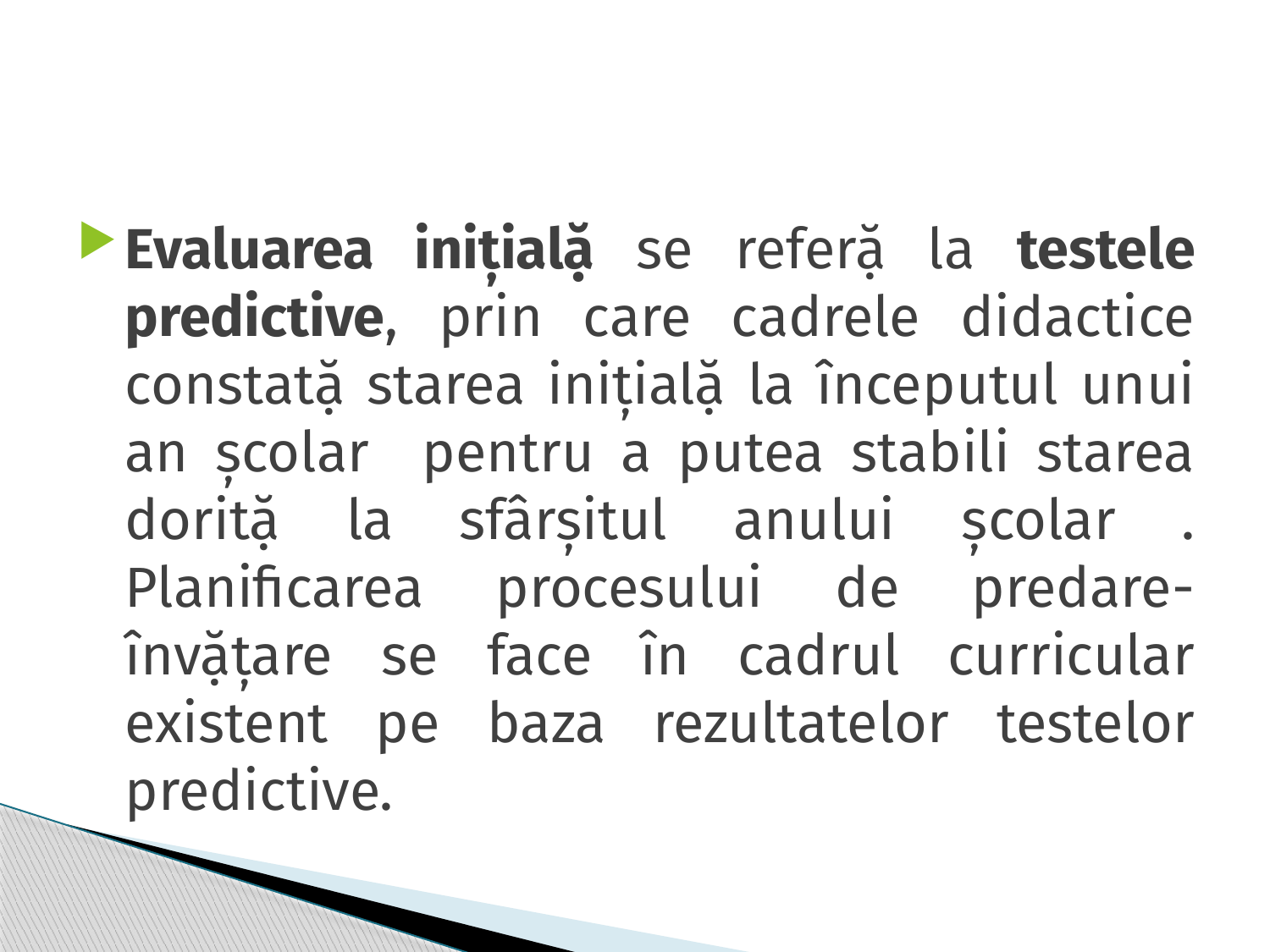

#
Evaluarea iniţialặ se referặ la testele predictive, prin care cadrele didactice constatặ starea iniţialặ la începutul unui an şcolar  pentru a putea stabili starea doritặ la sfârşitul anului şcolar . Planificarea procesului de predare- învặţare se face în cadrul curricular existent pe baza rezultatelor testelor predictive.